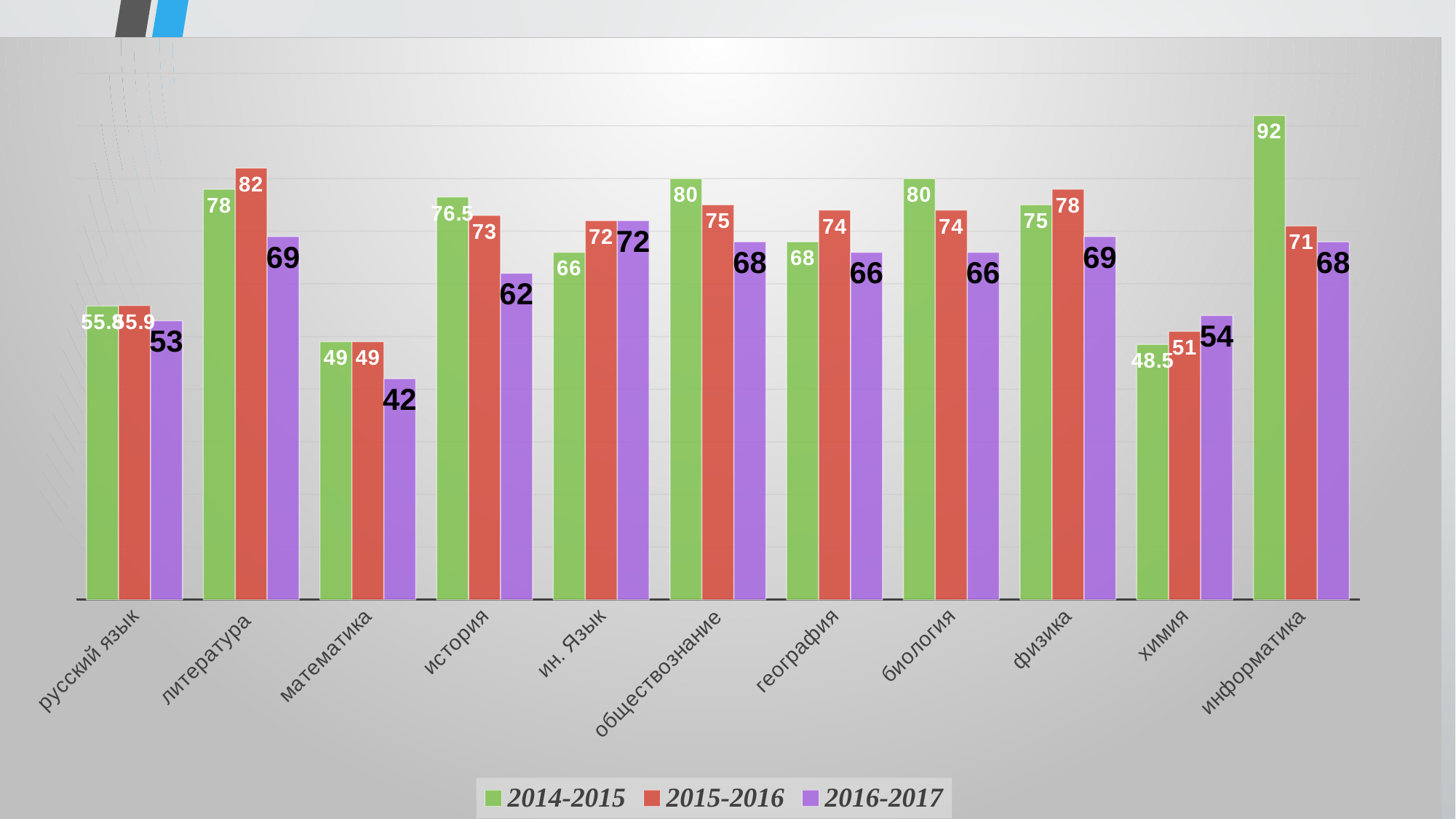

### Chart

| Category | 2014-2015 | 2015-2016 | 2016-2017 |
|---|---|---|---|
| русский язык | 55.8 | 55.9 | 53.0 |
| литература  | 78.0 | 82.0 | 69.0 |
| математика | 49.0 | 49.0 | 42.0 |
| история | 76.5 | 73.0 | 62.0 |
| ин. Язык | 66.0 | 72.0 | 72.0 |
| обществознание | 80.0 | 75.0 | 68.0 |
| география | 68.0 | 74.0 | 66.0 |
| биология | 80.0 | 74.0 | 66.0 |
| физика | 75.0 | 78.0 | 69.0 |
| химия | 48.5 | 51.0 | 54.0 |
| информатика | 92.0 | 71.0 | 68.0 |